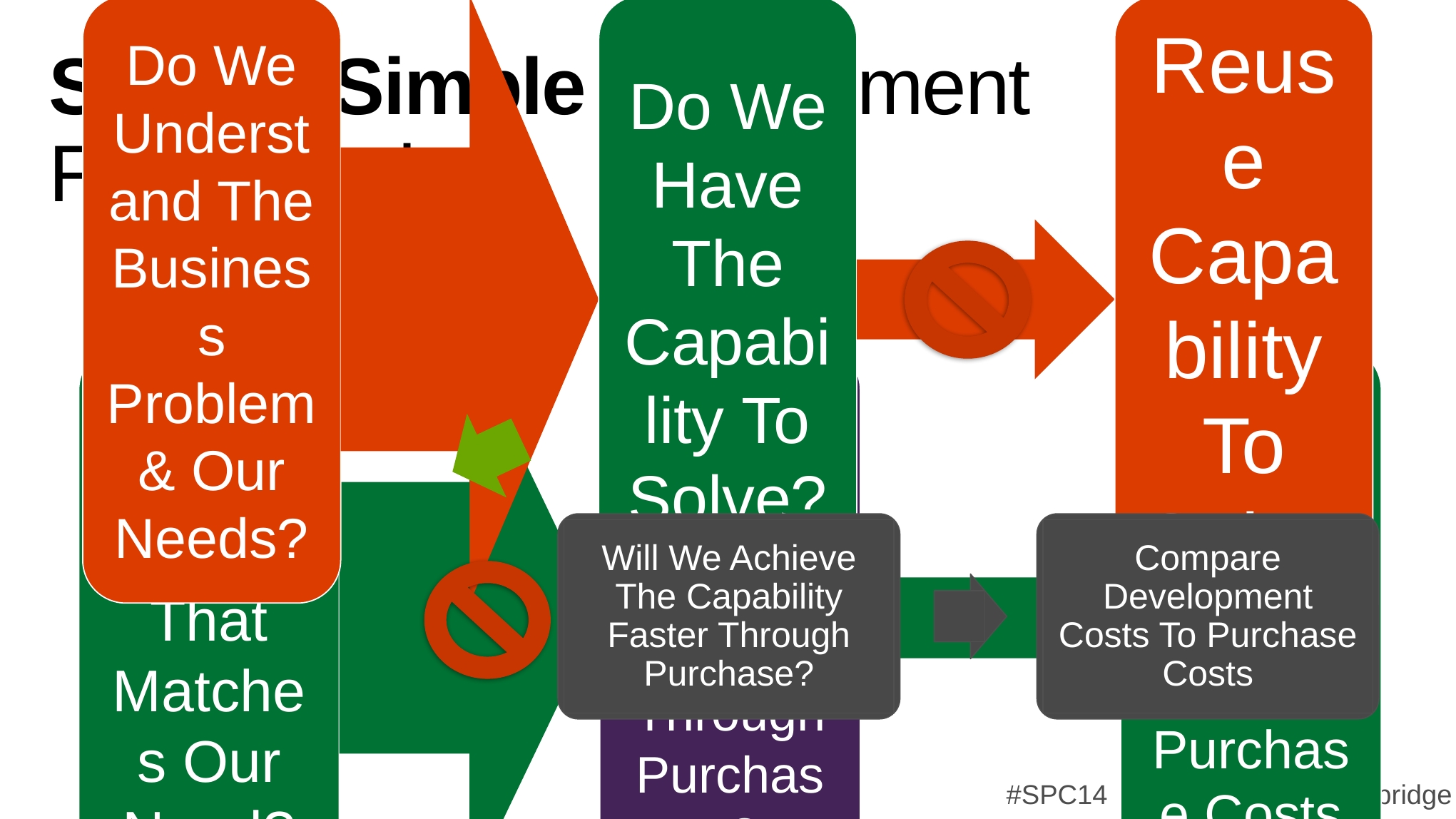

# Sort Of Simple Assessment Framework

Will We Achieve The Capability Faster Through Purchase?

Compare Development Costs To Purchase Costs